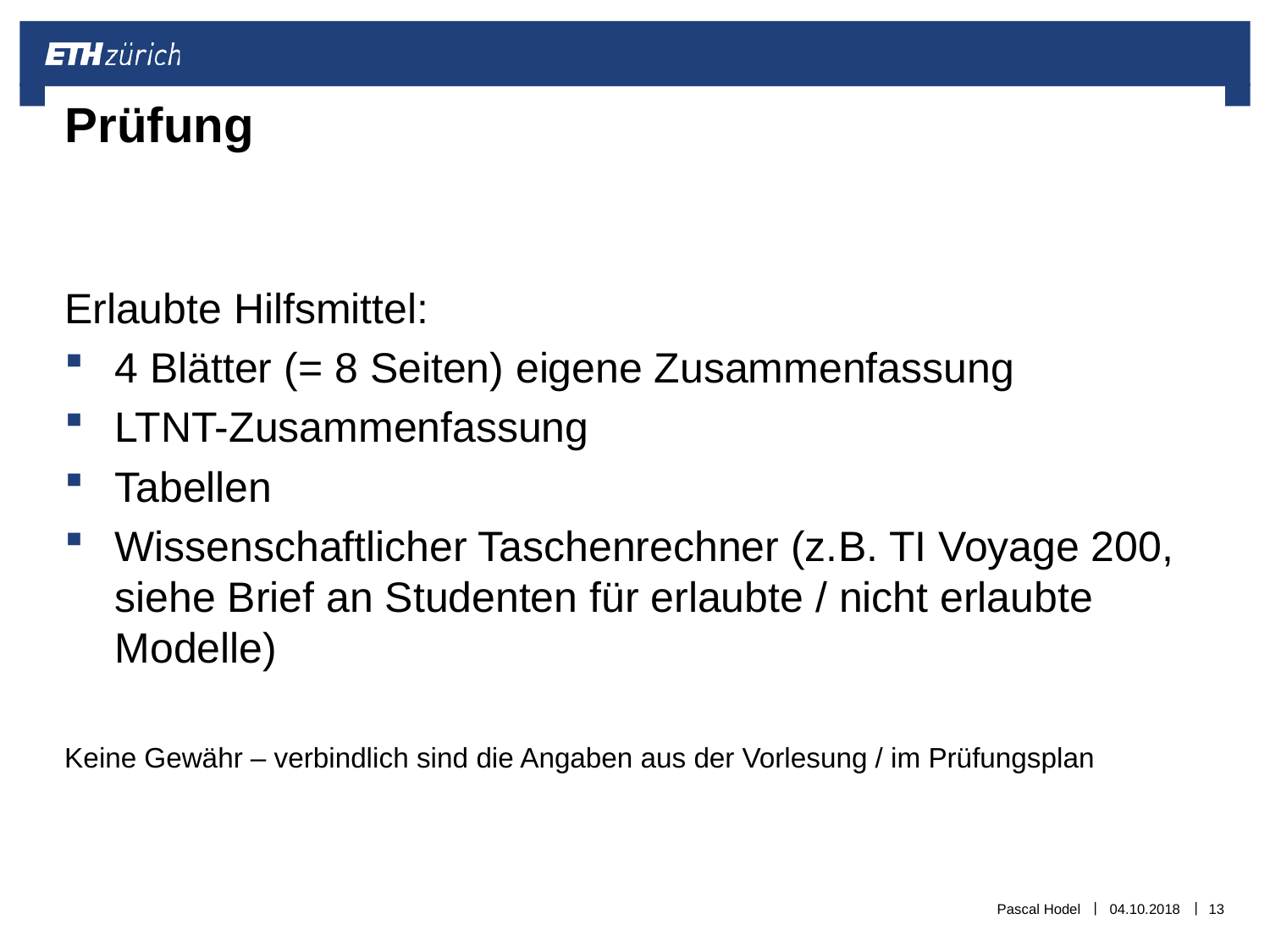

# Prüfung
Erlaubte Hilfsmittel:
4 Blätter (= 8 Seiten) eigene Zusammenfassung
LTNT-Zusammenfassung
Tabellen
Wissenschaftlicher Taschenrechner (z.B. TI Voyage 200, siehe Brief an Studenten für erlaubte / nicht erlaubte Modelle)

Keine Gewähr – verbindlich sind die Angaben aus der Vorlesung / im Prüfungsplan
Pascal Hodel
04.10.2018
13